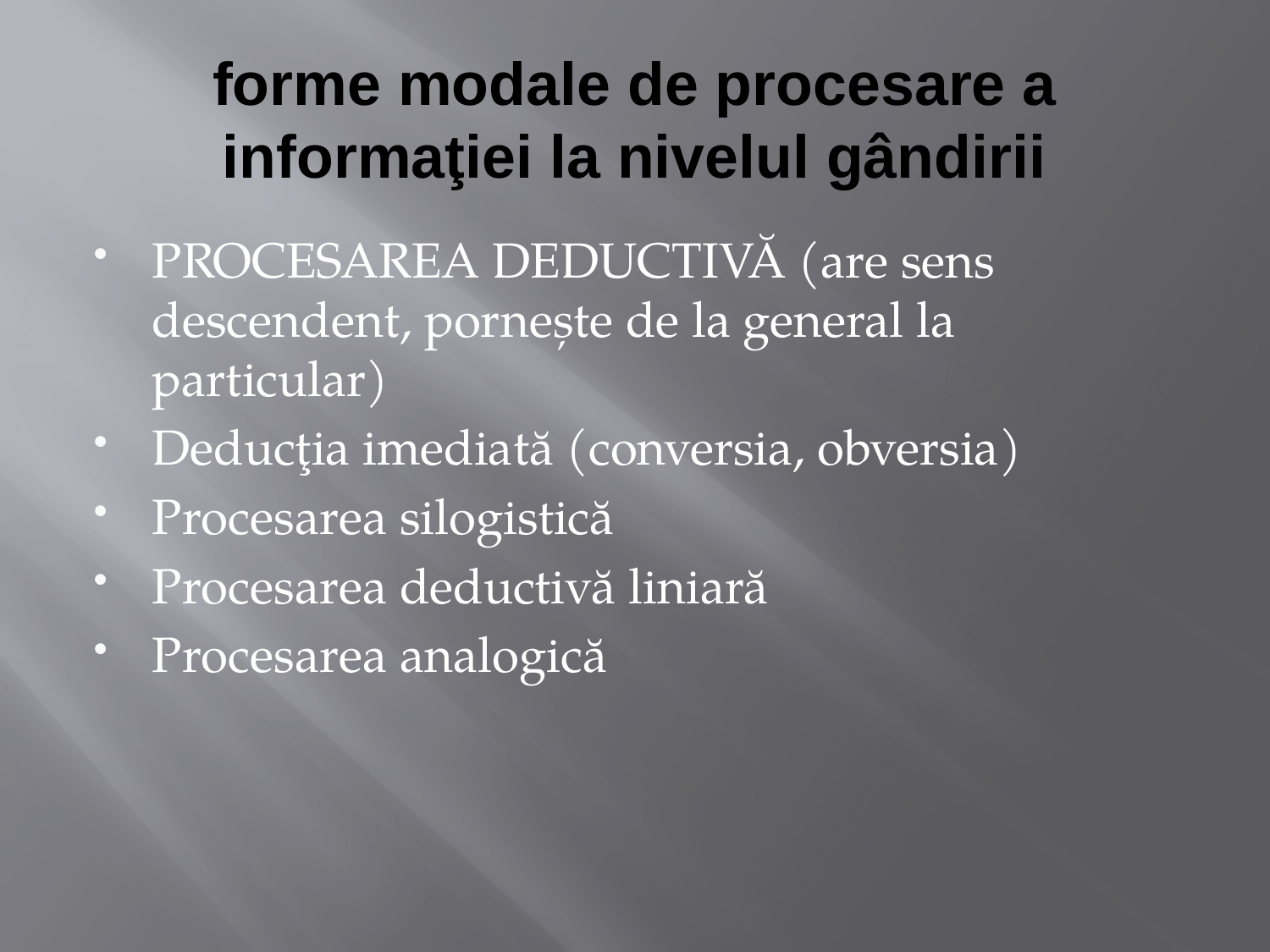

# forme modale de procesare a informaţiei la nivelul gândirii
PROCESAREA DEDUCTIVĂ (are sens descendent, porneşte de la general la particular)
Deducţia imediată (conversia, obversia)
Procesarea silogistică
Procesarea deductivă liniară
Procesarea analogică